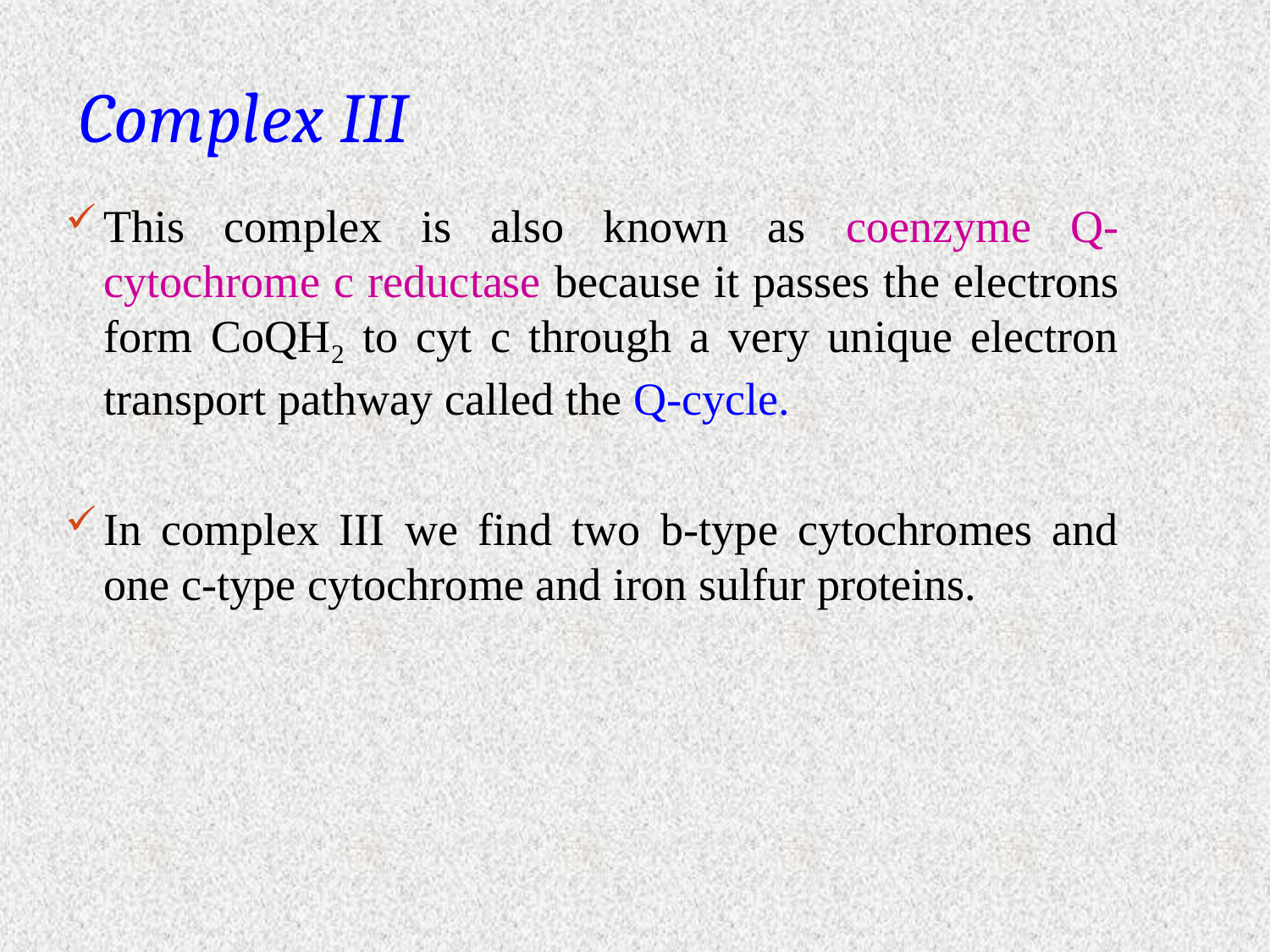

# Complex III
This complex is also known as coenzyme Q-cytochrome c reductase because it passes the electrons form CoQH2 to cyt c through a very unique electron transport pathway called the Q-cycle.

In complex III we find two b-type cytochromes and one c-type cytochrome and iron sulfur proteins.